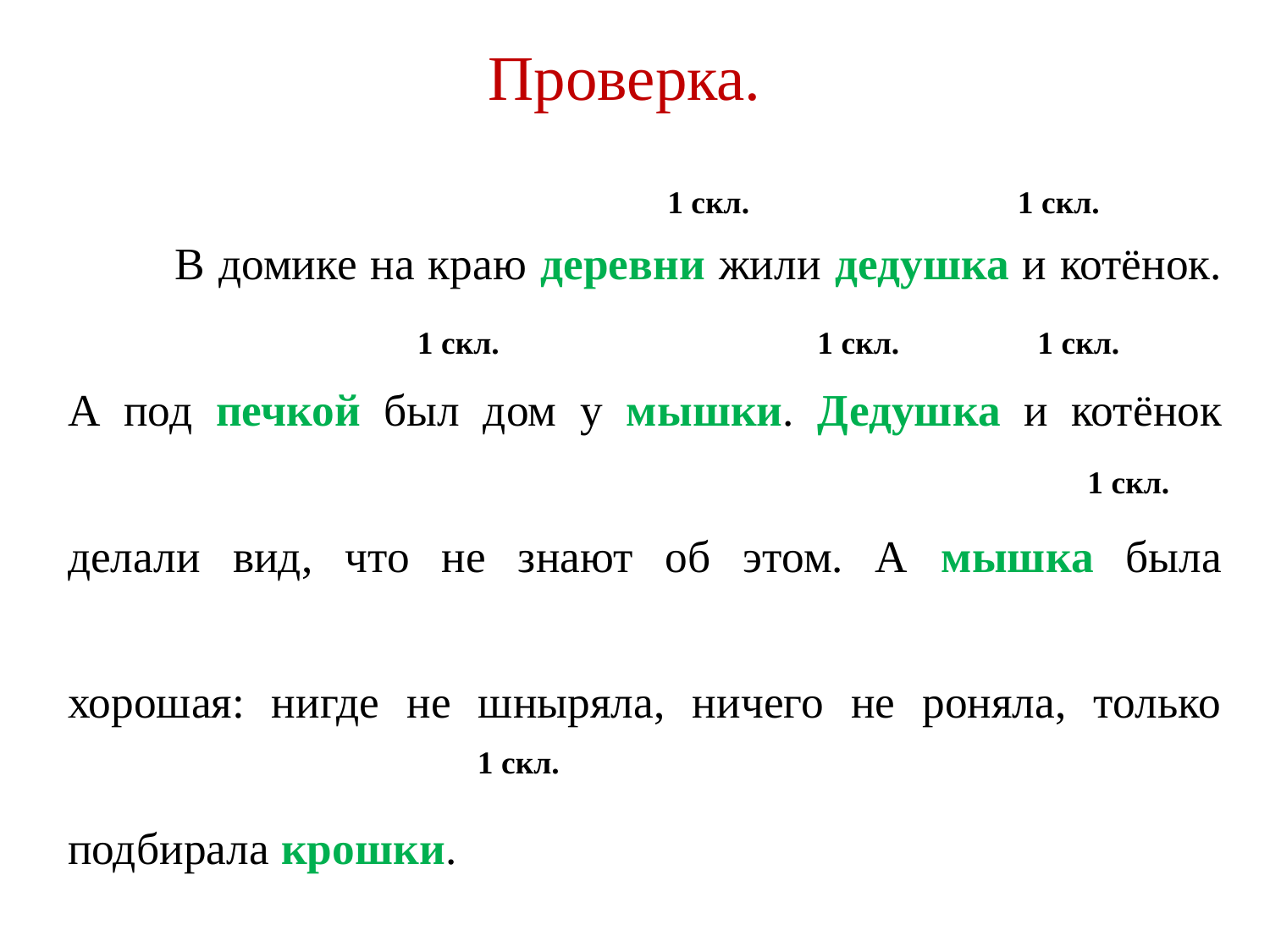

# Проверка.
        В домике на краю деревни жили дедушка и котёнок. А под печкой был дом у мышки. Дедушка и котёнок делали вид, что не знают об этом. А мышка была хорошая: нигде не шныряла, ничего не роняла, только подбирала крошки.

1 скл.
1 скл.
1 скл.
1 скл.
1 скл.
1 скл.
1 скл.